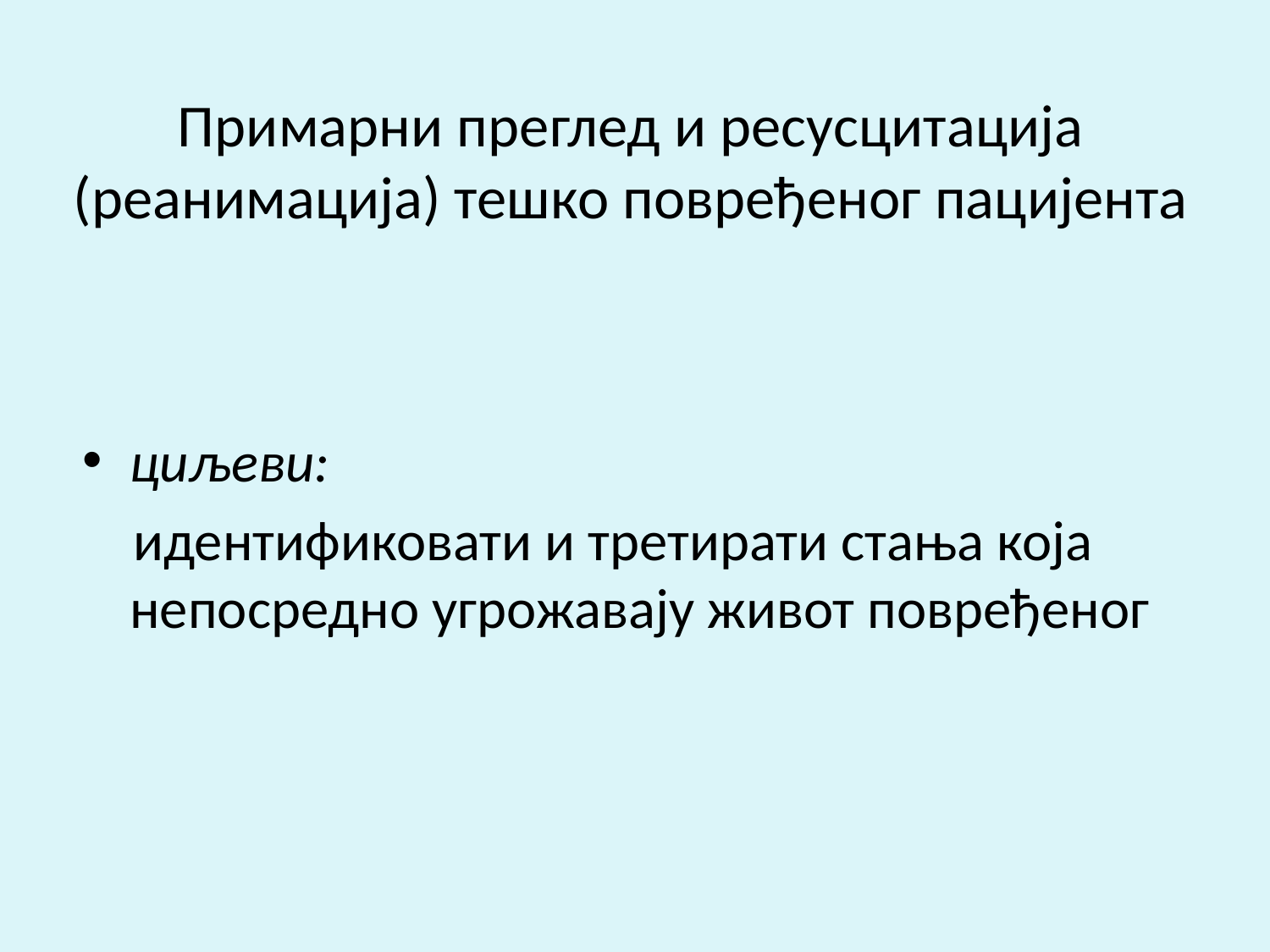

# Примарни преглед и ресусцитација (реанимација) тешко повређеног пацијента
циљеви:
    идентификовати и третирати стања која непосредно угрожавају живот повређеног